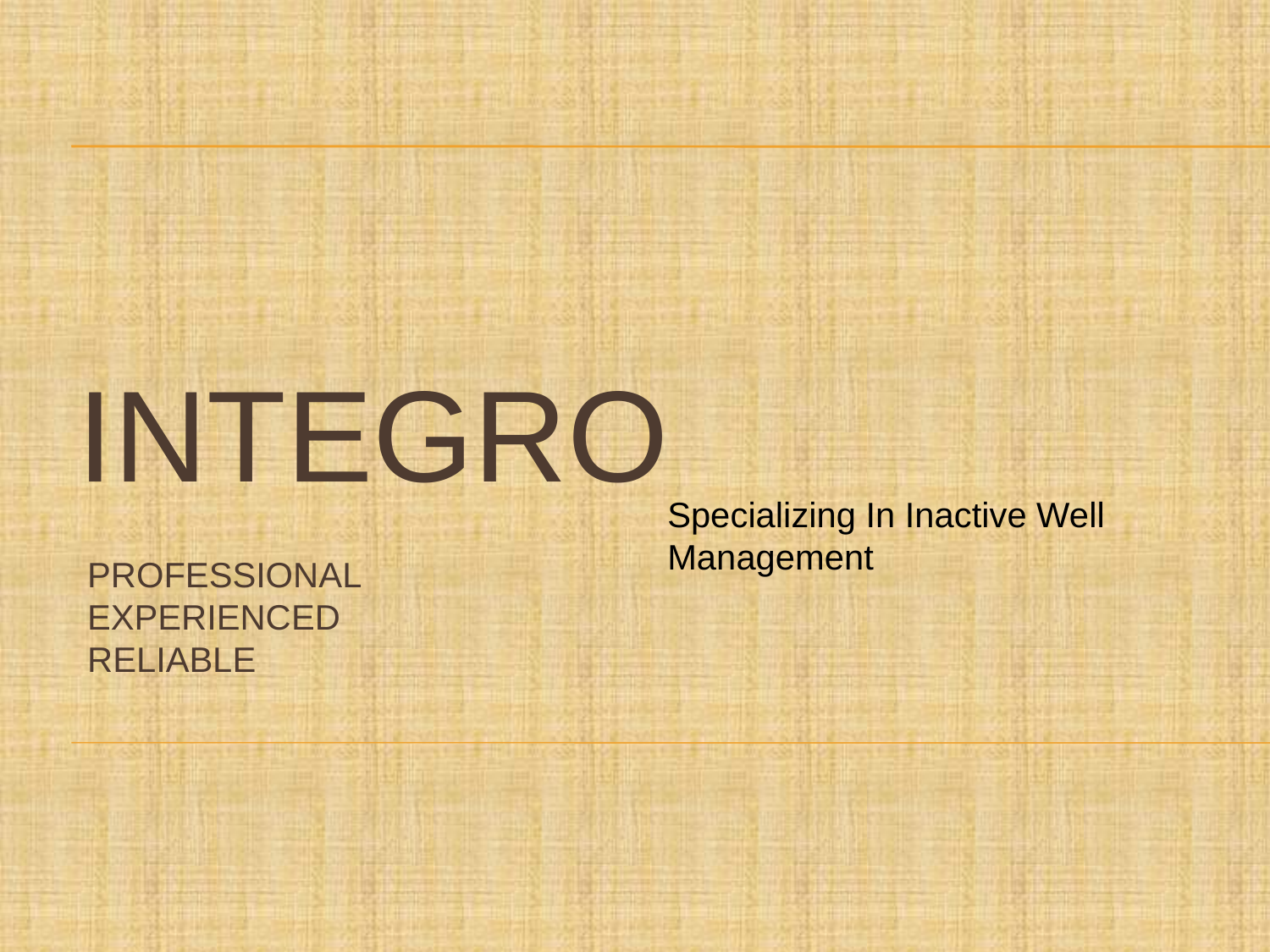

# Integro
Specializing In Inactive Well Management
Professional
Experienced
Reliable